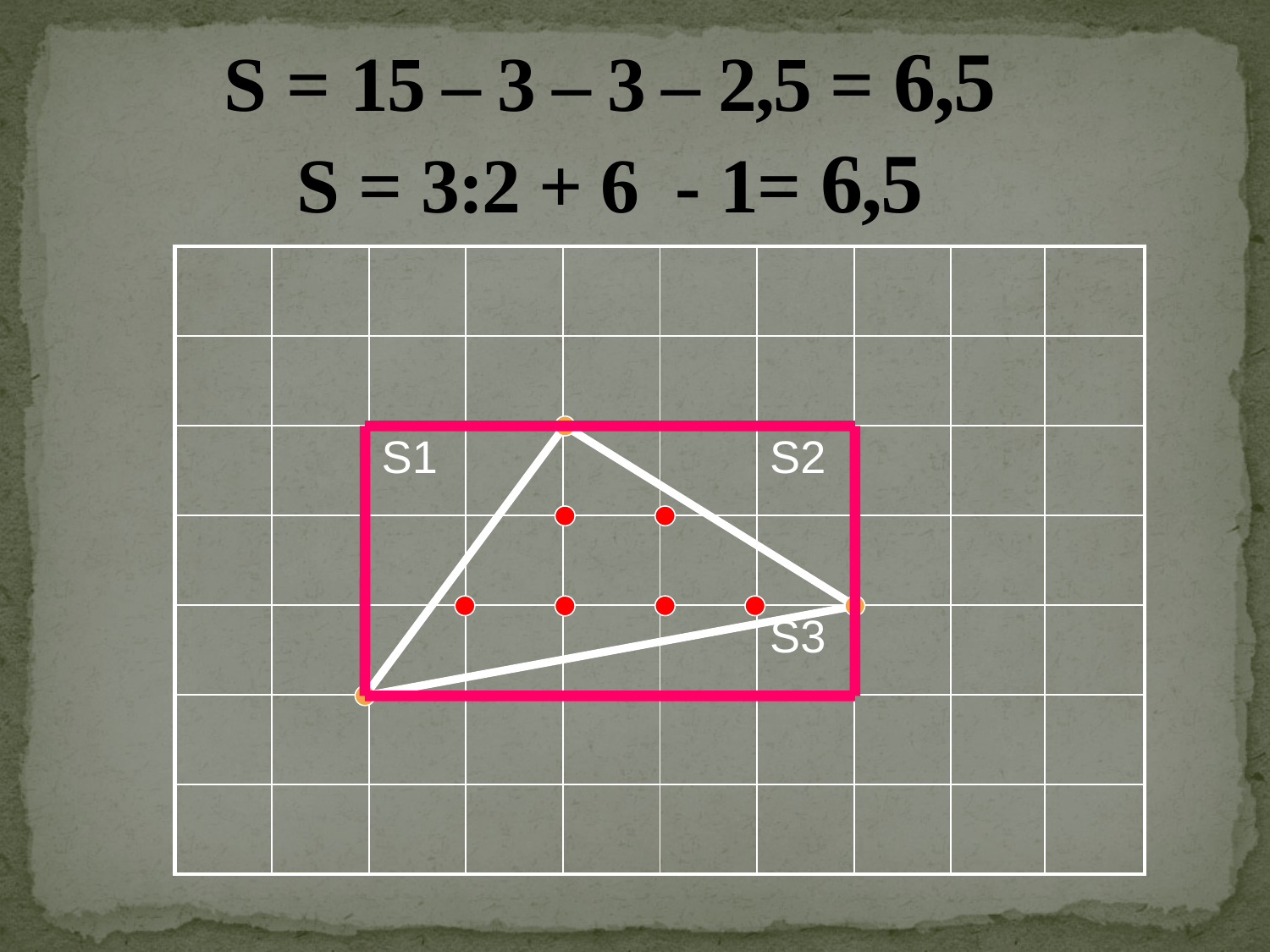

# S = 15 – 3 – 3 – 2,5 = 6,5 S = 3:2 + 6  - 1= 6,5
|  |  |  |  |  |  |  |  |  |  |
| --- | --- | --- | --- | --- | --- | --- | --- | --- | --- |
|  |  |  |  |  |  |  |  |  |  |
|  |  | S1 |  |  |  | S2 |  |  |  |
|  |  |  |  |  |  |  |  |  |  |
|  |  |  |  |  |  | S3 |  |  |  |
|  |  |  |  |  |  |  |  |  |  |
|  |  |  |  |  |  |  |  |  |  |